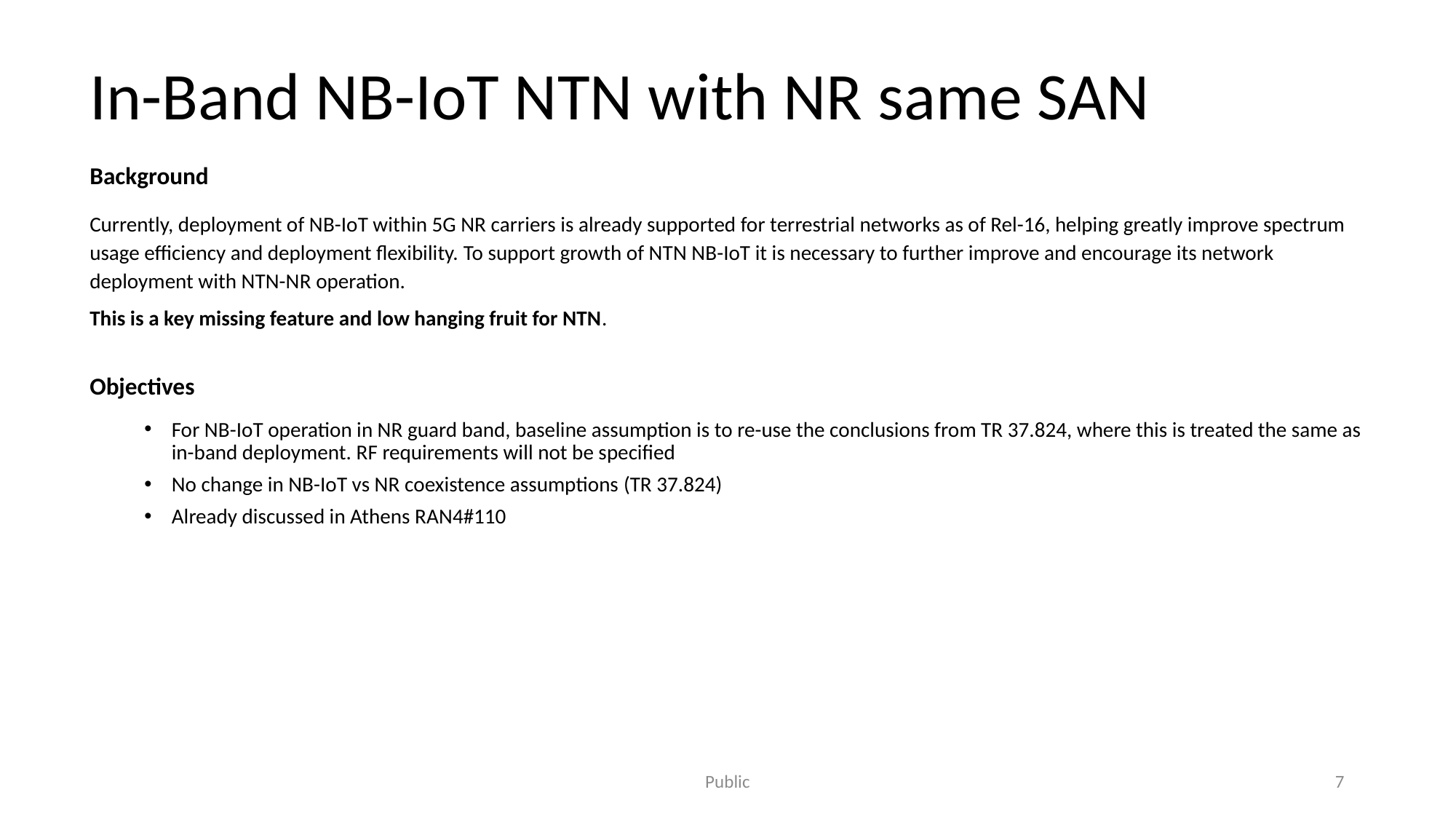

# In-Band NB-IoT NTN with NR same SAN
Background
Currently, deployment of NB-IoT within 5G NR carriers is already supported for terrestrial networks as of Rel-16, helping greatly improve spectrum usage efficiency and deployment flexibility. To support growth of NTN NB-IoT it is necessary to further improve and encourage its network deployment with NTN-NR operation.
This is a key missing feature and low hanging fruit for NTN.

Objectives
For NB-IoT operation in NR guard band, baseline assumption is to re-use the conclusions from TR 37.824, where this is treated the same as in-band deployment. RF requirements will not be specified
No change in NB-IoT vs NR coexistence assumptions (TR 37.824)
Already discussed in Athens RAN4#110

Public
7